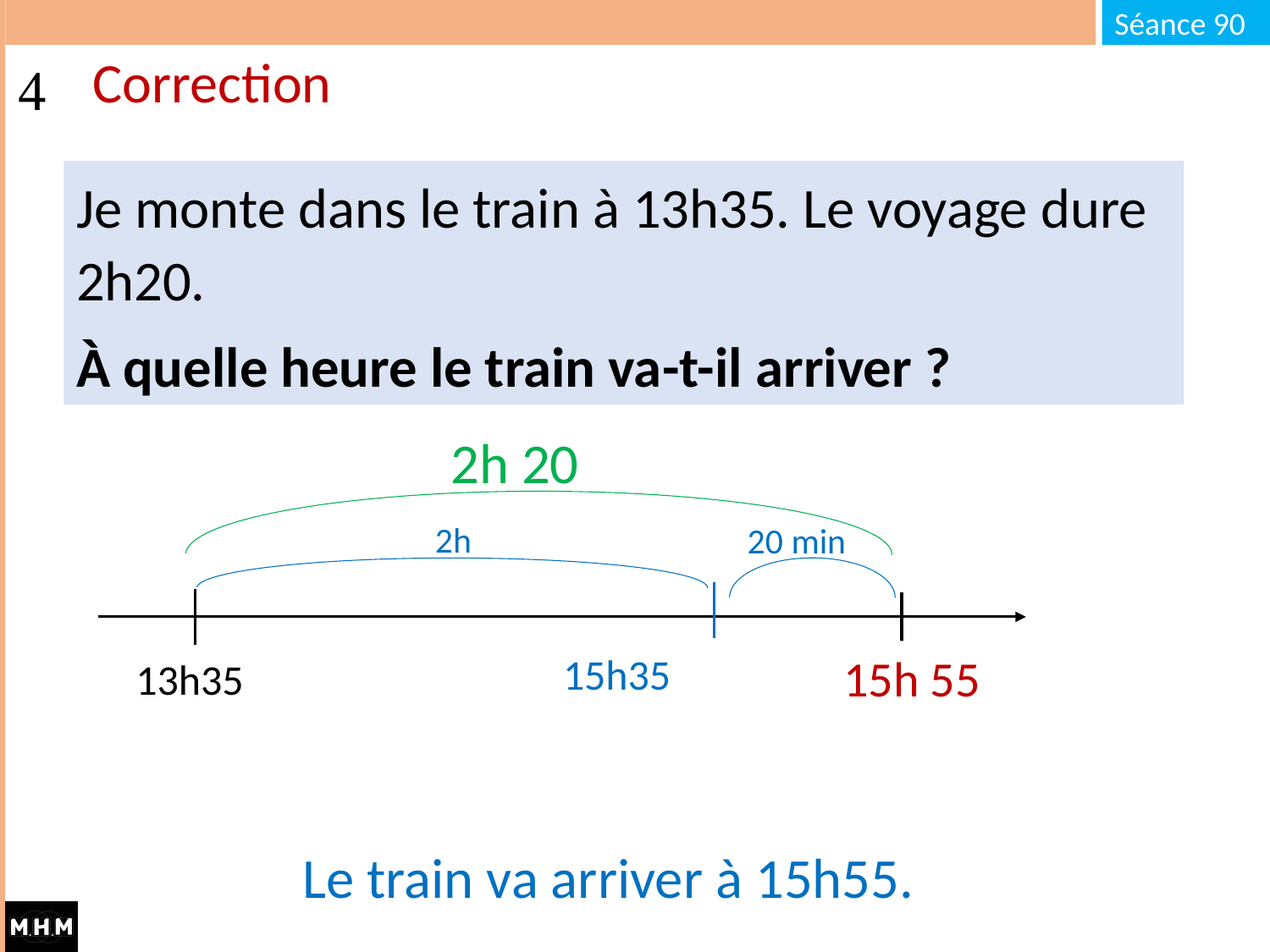

# Correction
Je monte dans le train à 13h35. Le voyage dure 2h20.
À quelle heure le train va-t-il arriver ?
2h 20

2h
20 min

 15h 55
15h35
 ?
13h35
Le train va arriver à 15h55.